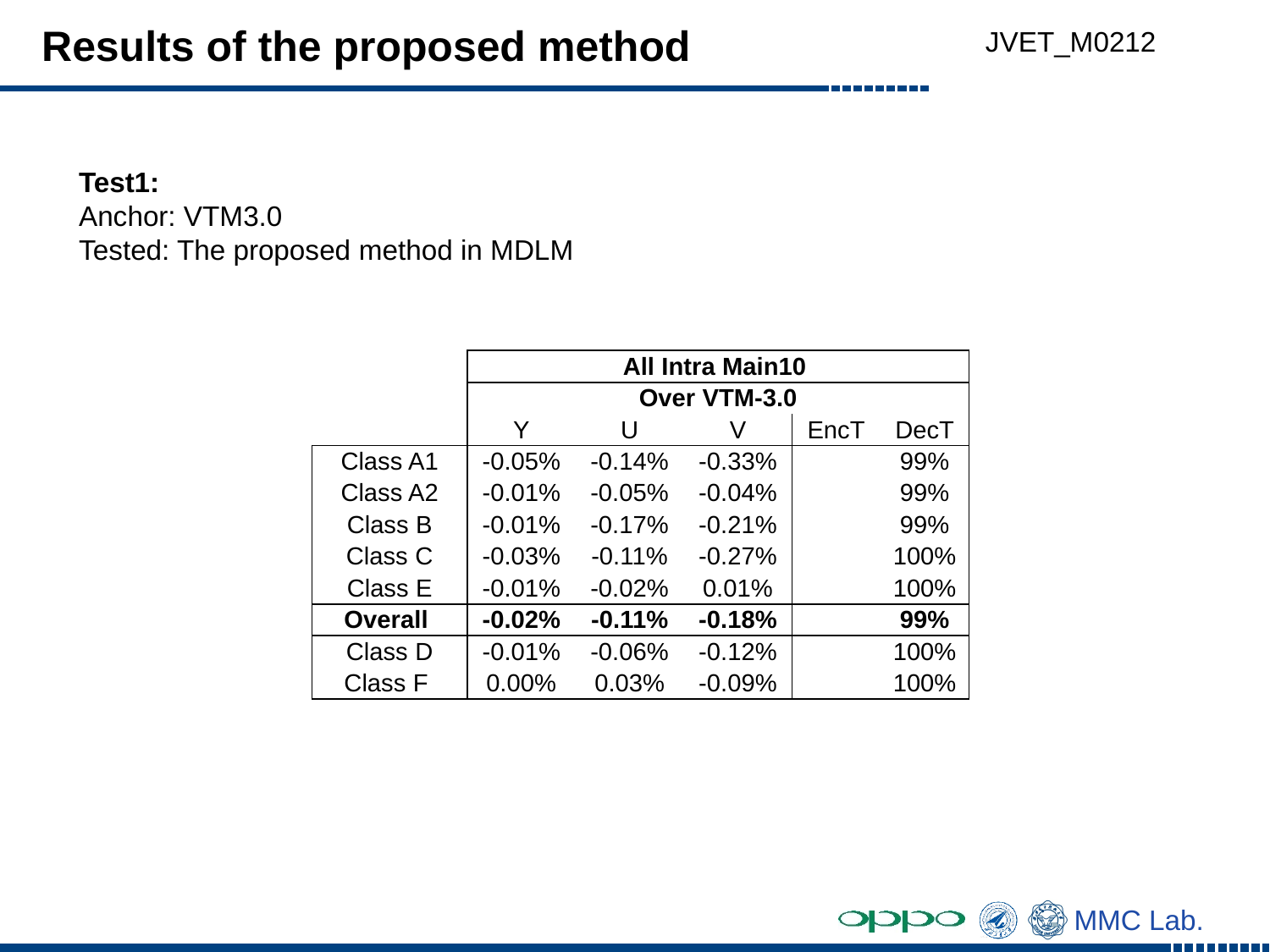

JVET_M0212
# Results of the proposed method
Test1:
Anchor: VTM3.0
Tested: The proposed method in MDLM

|  | All Intra Main10 |  |  |  |  |
| --- | --- | --- | --- | --- | --- |
|  | Over VTM-3.0 |  |  |  |  |
|  | Y | U | V | EncT | DecT |
| Class A1 | -0.05% | -0.14% | -0.33% |  | 99% |
| Class A2 | -0.01% | -0.05% | -0.04% |  | 99% |
| Class B | -0.01% | -0.17% | -0.21% |  | 99% |
| Class C | -0.03% | -0.11% | -0.27% |  | 100% |
| Class E | -0.01% | -0.02% | 0.01% |  | 100% |
| Overall | -0.02% | -0.11% | -0.18% |  | 99% |
| Class D | -0.01% | -0.06% | -0.12% |  | 100% |
| Class F | 0.00% | 0.03% | -0.09% |  | 100% |